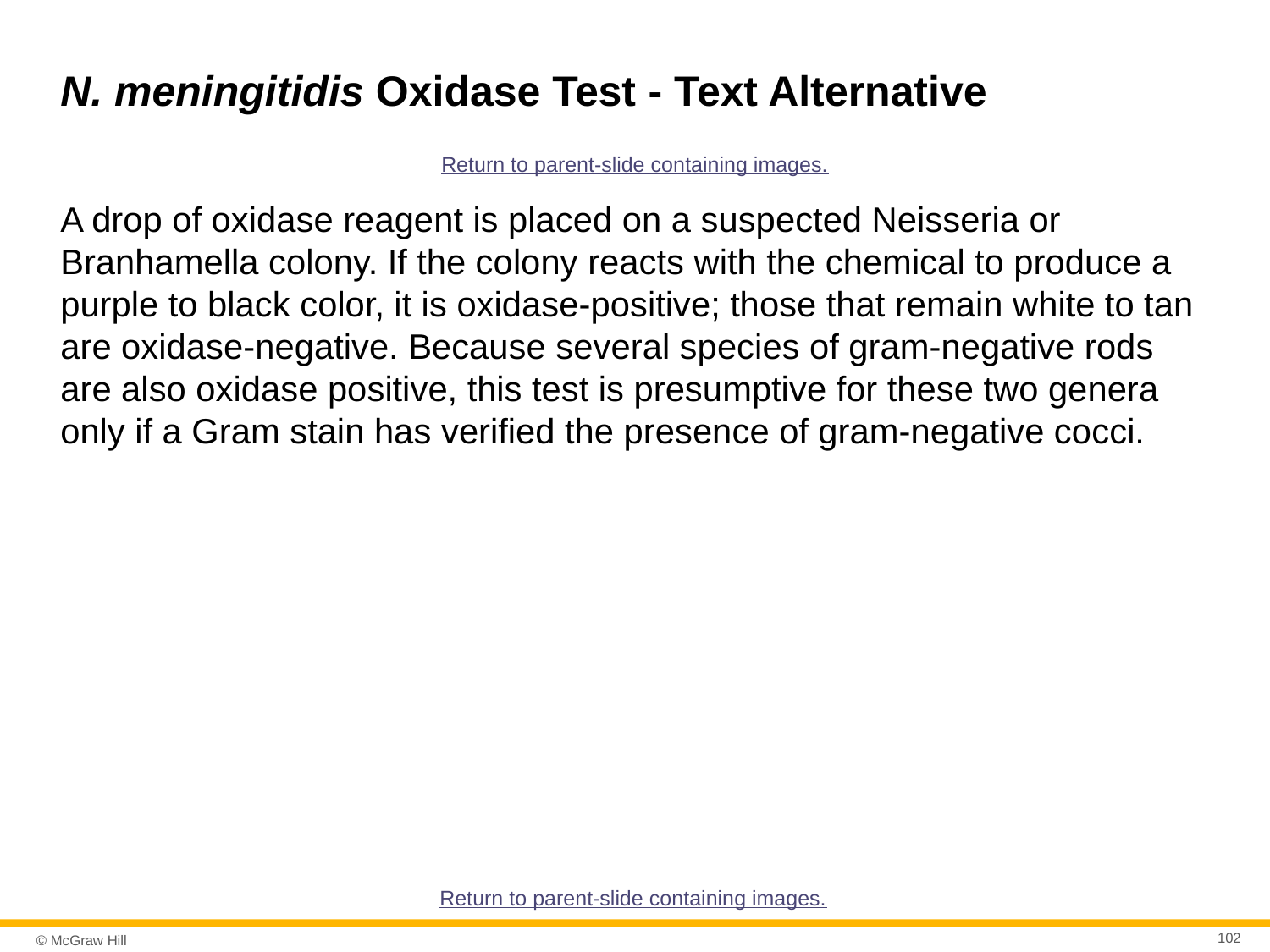

# N. meningitidis Oxidase Test - Text Alternative
Return to parent-slide containing images.
A drop of oxidase reagent is placed on a suspected Neisseria or Branhamella colony. If the colony reacts with the chemical to produce a purple to black color, it is oxidase-positive; those that remain white to tan are oxidase-negative. Because several species of gram-negative rods are also oxidase positive, this test is presumptive for these two genera only if a Gram stain has verified the presence of gram-negative cocci.
Return to parent-slide containing images.